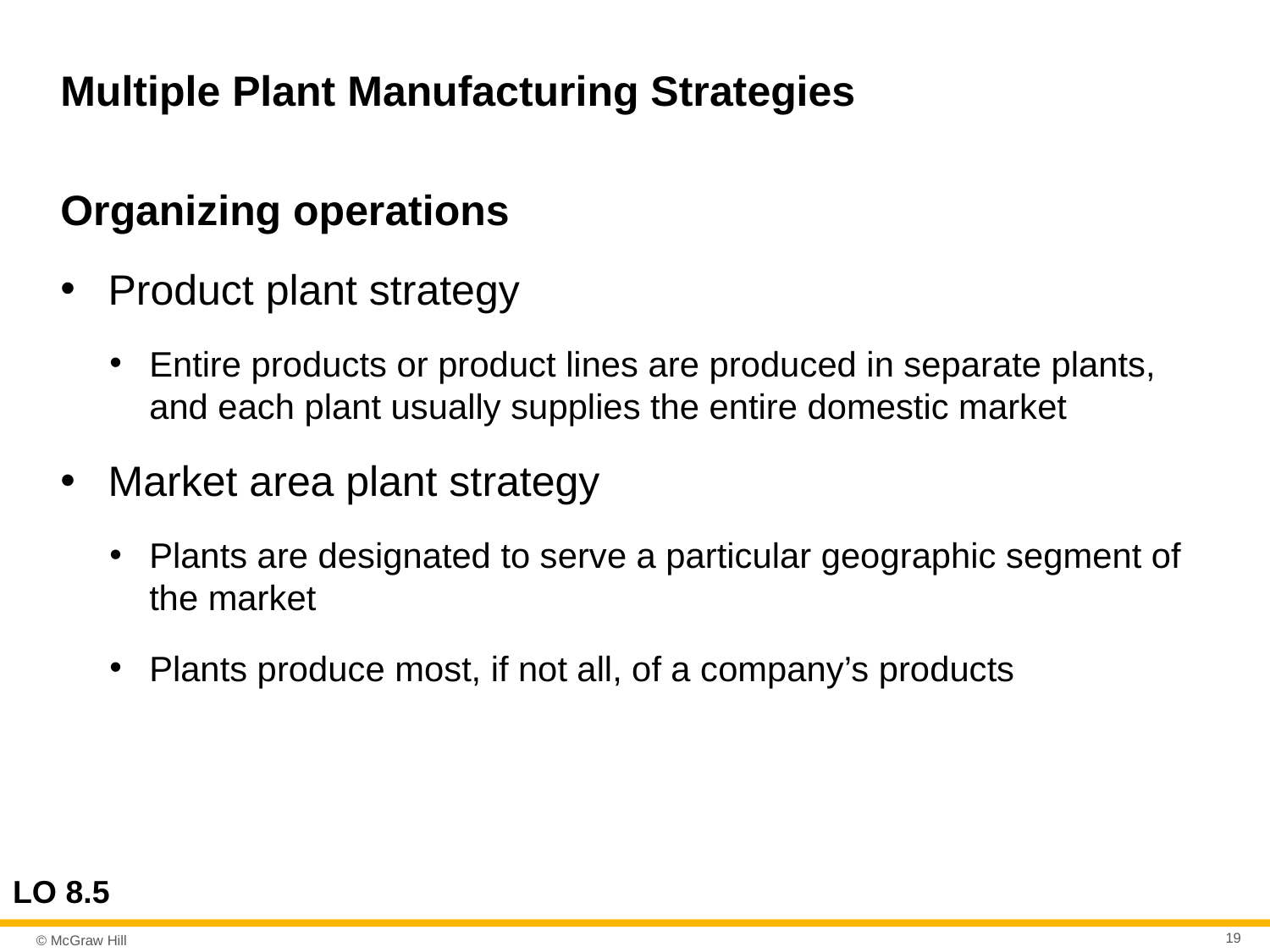

# Multiple Plant Manufacturing Strategies
Organizing operations
Product plant strategy
Entire products or product lines are produced in separate plants, and each plant usually supplies the entire domestic market
Market area plant strategy
Plants are designated to serve a particular geographic segment of the market
Plants produce most, if not all, of a company’s products
LO 8.5